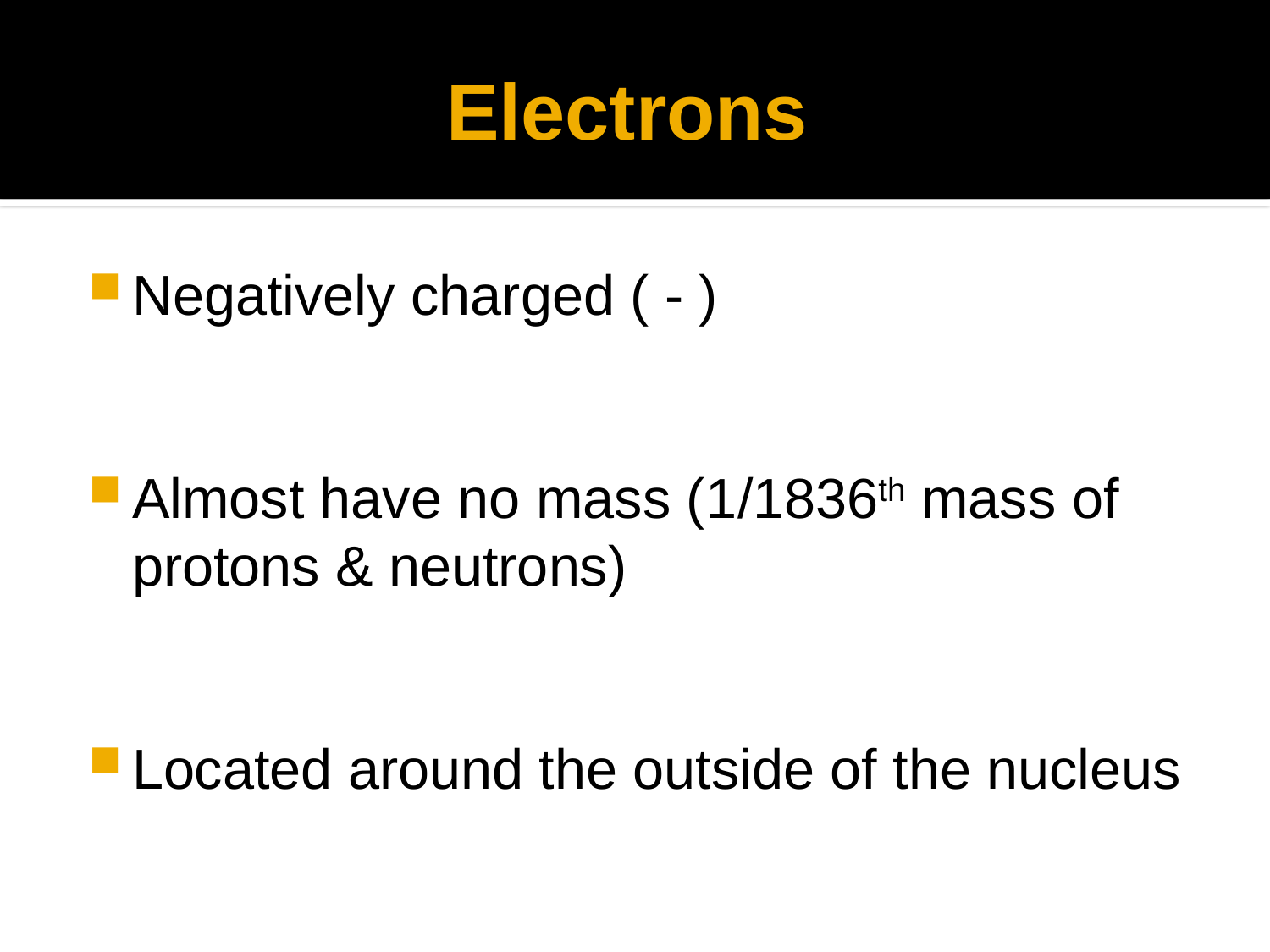

# Electrons
Negatively charged ( - )

Almost have no mass (1/1836th mass of protons & neutrons)

Located around the outside of the nucleus